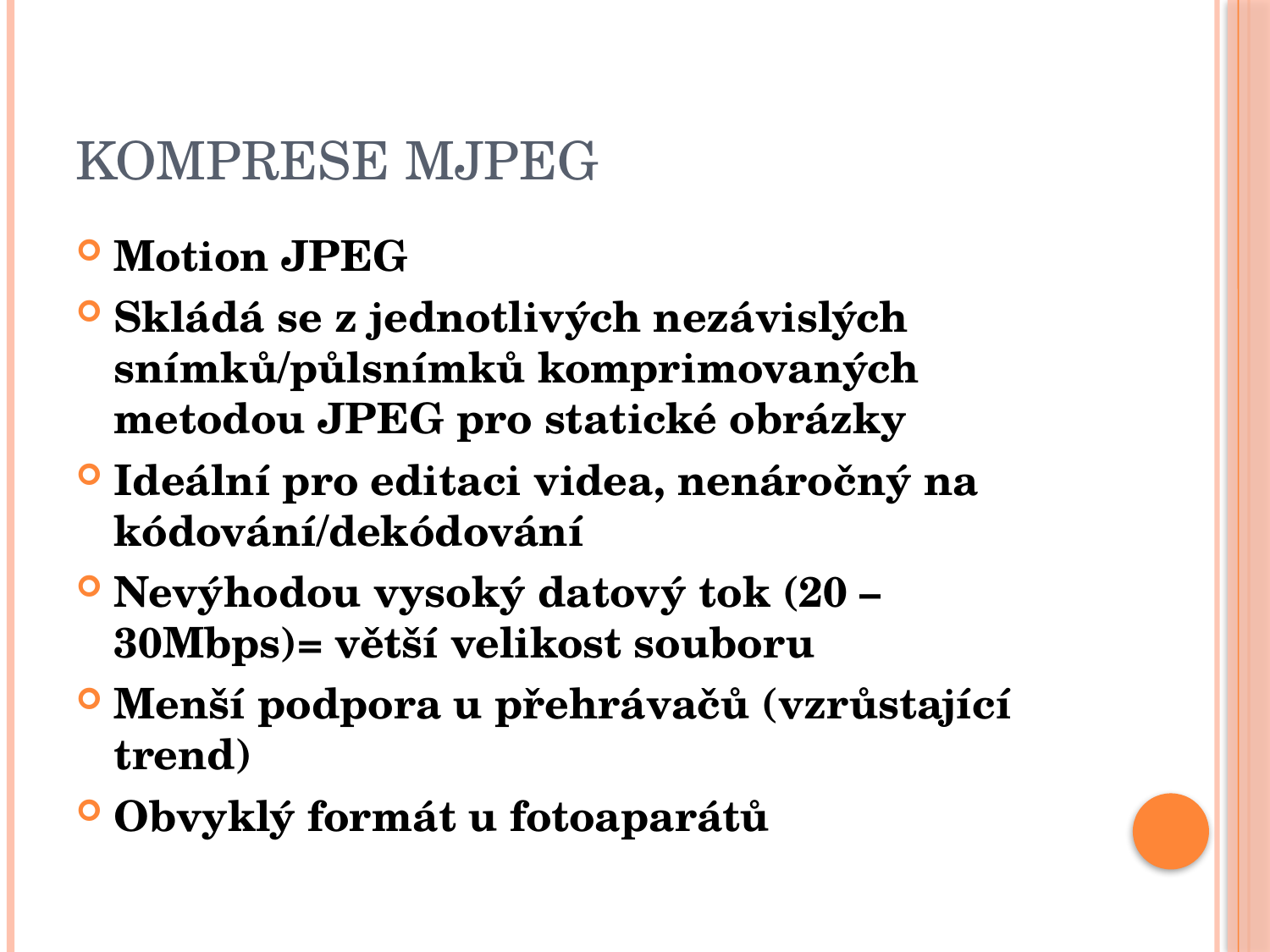

# Komprese MJPEG
Motion JPEG
Skládá se z jednotlivých nezávislých snímků/půlsnímků komprimovaných metodou JPEG pro statické obrázky
Ideální pro editaci videa, nenáročný na kódování/dekódování
Nevýhodou vysoký datový tok (20 – 30Mbps)= větší velikost souboru
Menší podpora u přehrávačů (vzrůstající trend)
Obvyklý formát u fotoaparátů